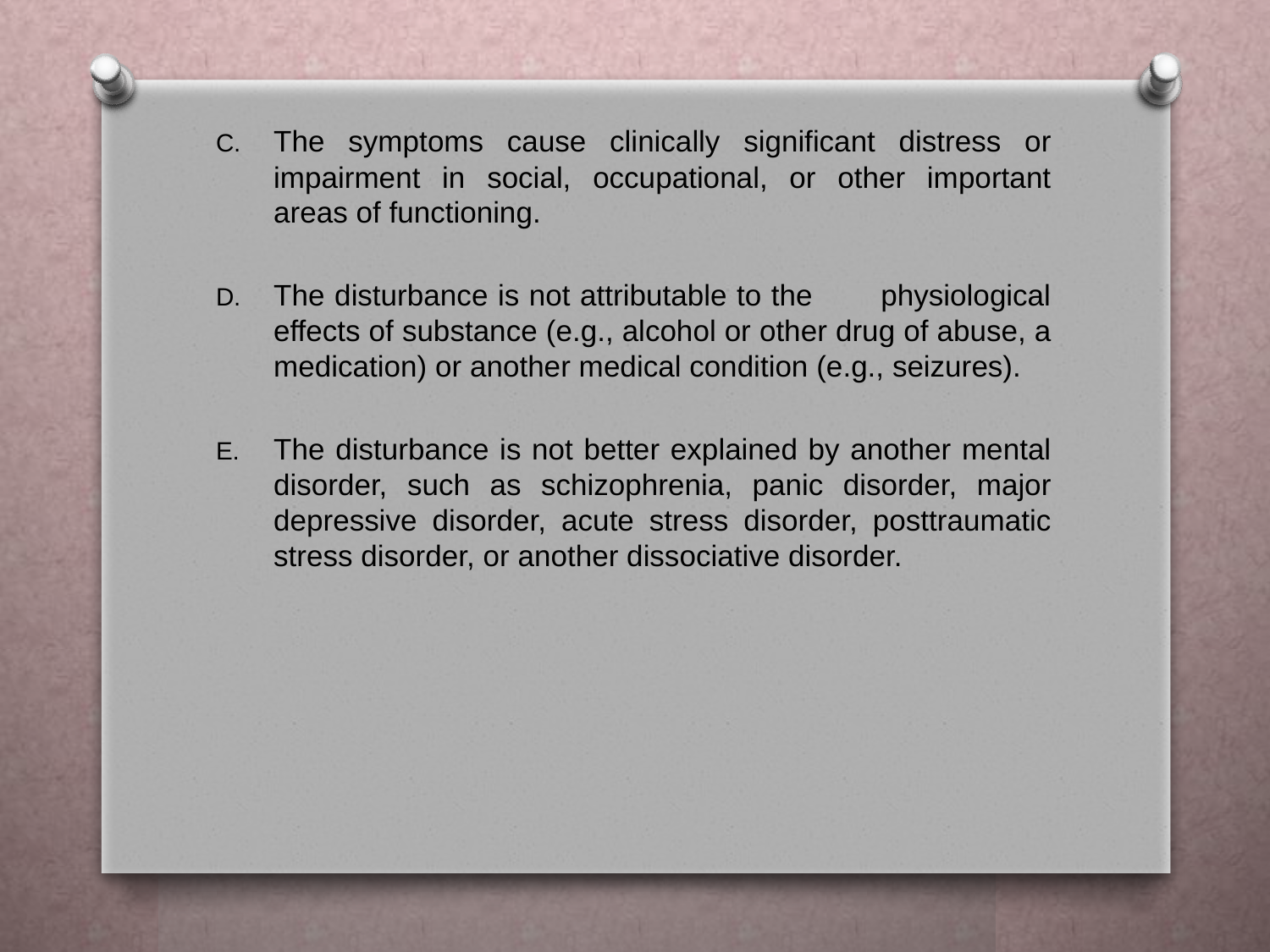

The symptoms cause clinically significant distress or impairment in social, occupational, or other important areas of functioning.

The disturbance is not attributable to the       physiological effects of substance (e.g., alcohol or other drug of abuse, a medication) or another medical condition (e.g., seizures).

The disturbance is not better explained by another mental disorder, such as schizophrenia, panic disorder, major depressive disorder, acute stress disorder, posttraumatic stress disorder, or another dissociative disorder.